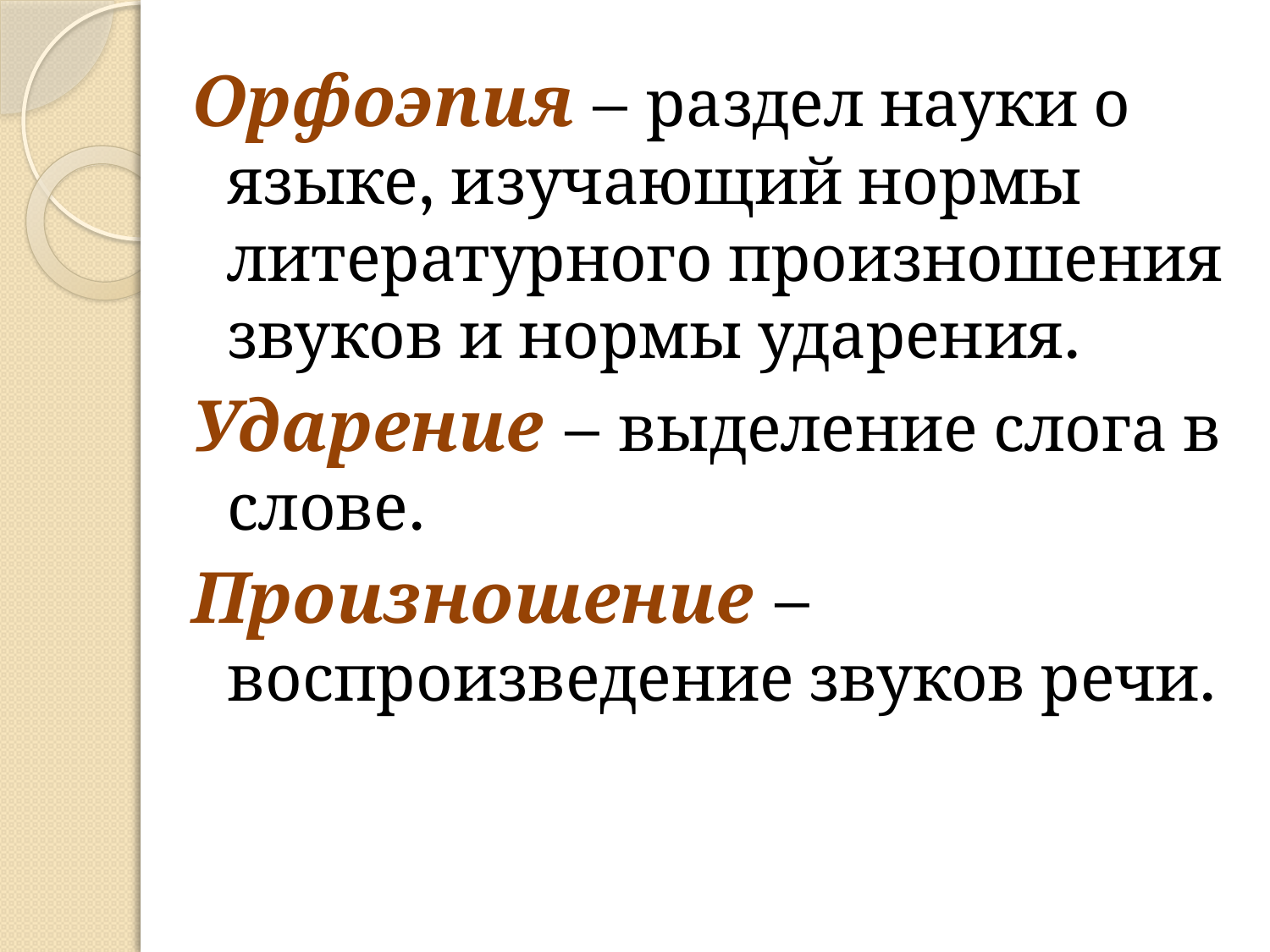

Орфоэпия – раздел науки о языке, изучающий нормы литературного произношения звуков и нормы ударения.
Ударение – выделение слога в слове.
Произношение – воспроизведение звуков речи.